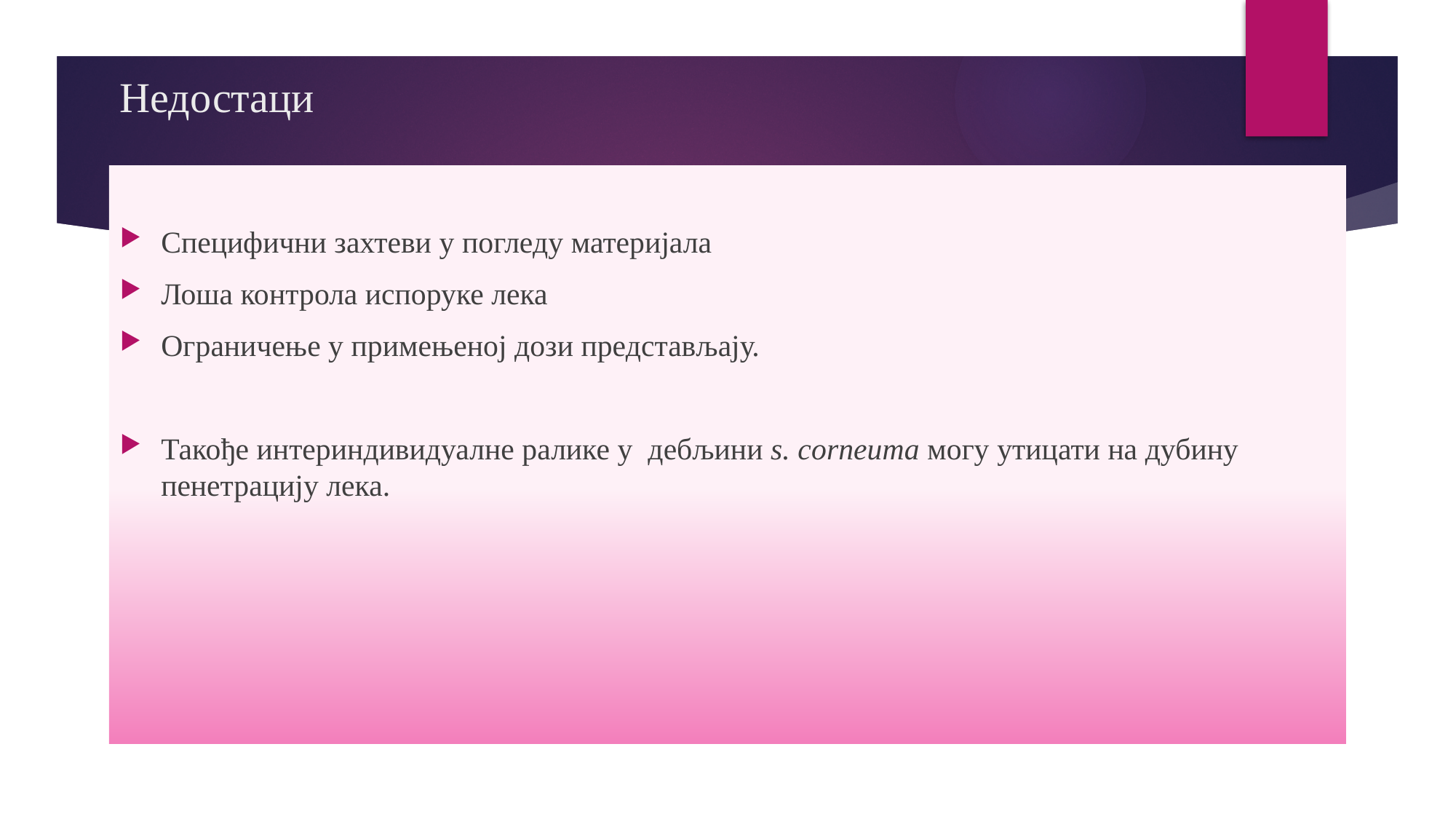

# Недостаци

Специфични захтеви у погледу материјала
Лоша контрола испоруке лека
Ограничење у примењеној дози представљају.

Такође интериндивидуалне ралике у  дебљини s. сorneuma могу утицати на дубину пенетрацију лека.